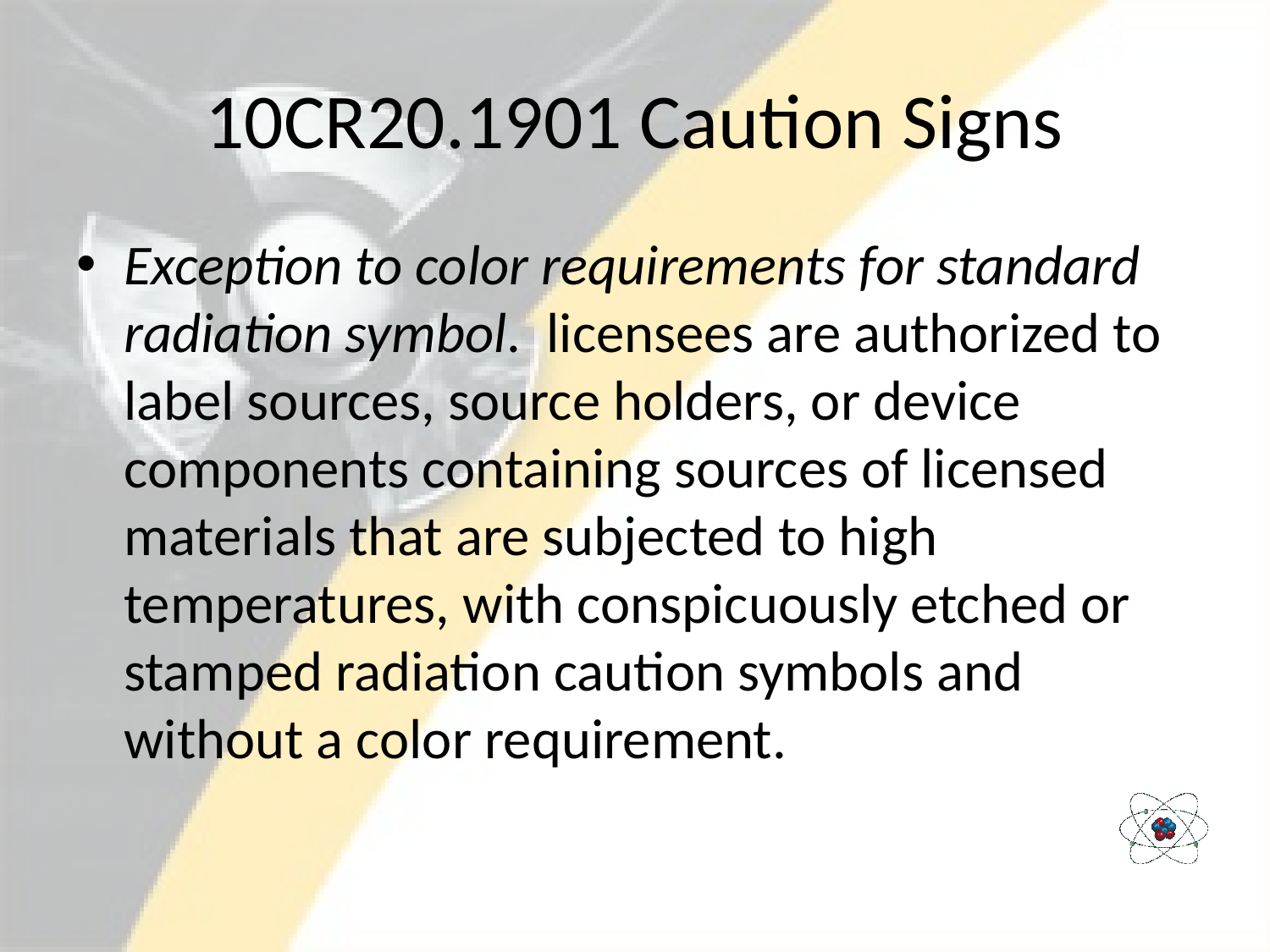

# 10CR20.1901 Caution Signs
Exception to color requirements for standard radiation symbol.  licensees are authorized to label sources, source holders, or device components containing sources of licensed materials that are subjected to high temperatures, with conspicuously etched or stamped radiation caution symbols and without a color requirement.